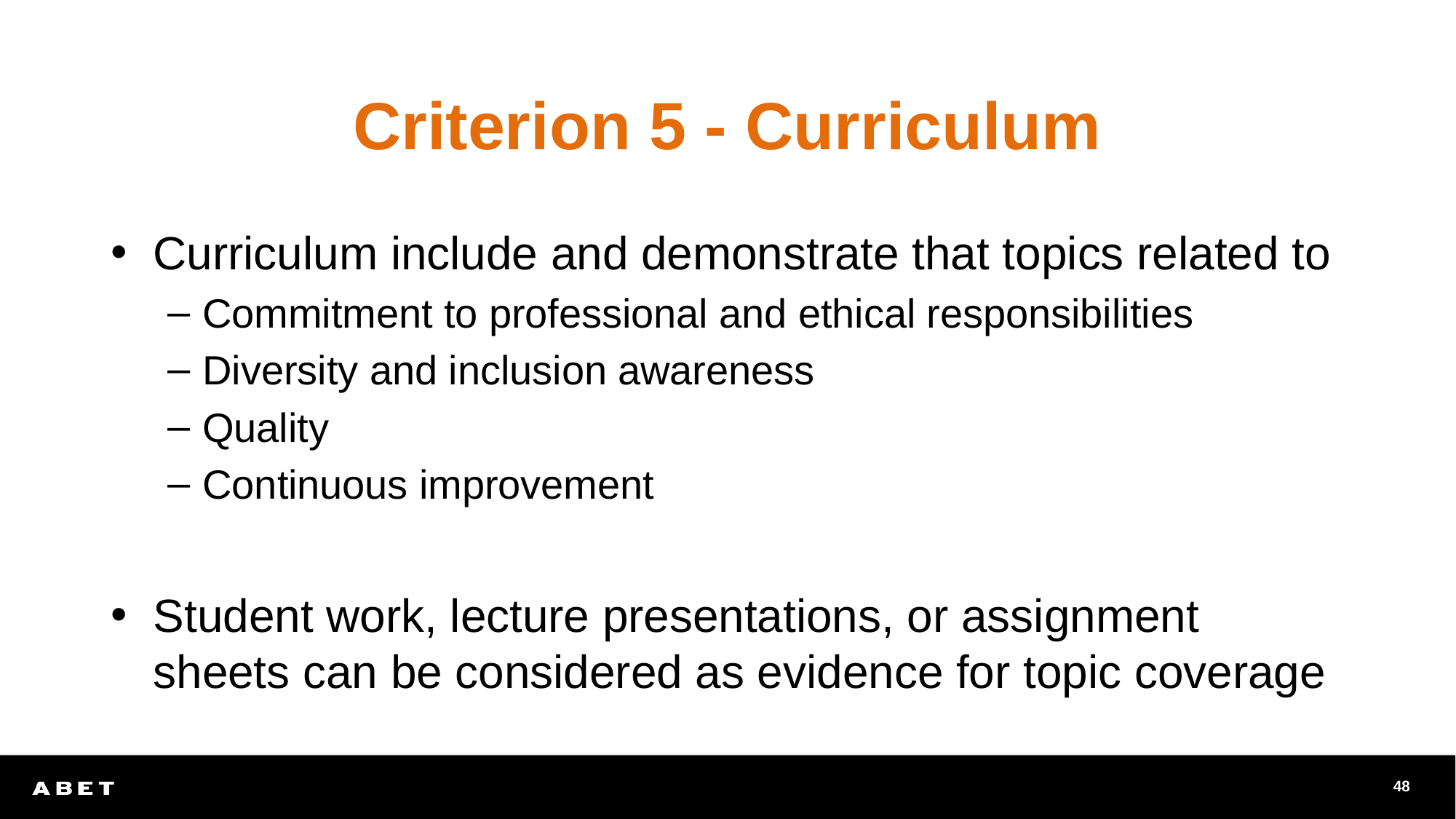

# Criterion 5 - Curriculum
Curriculum include and demonstrate that topics related to
Commitment to professional and ethical responsibilities
Diversity and inclusion awareness
Quality
Continuous improvement

Student work, lecture presentations, or assignment sheets can be considered as evidence for topic coverage